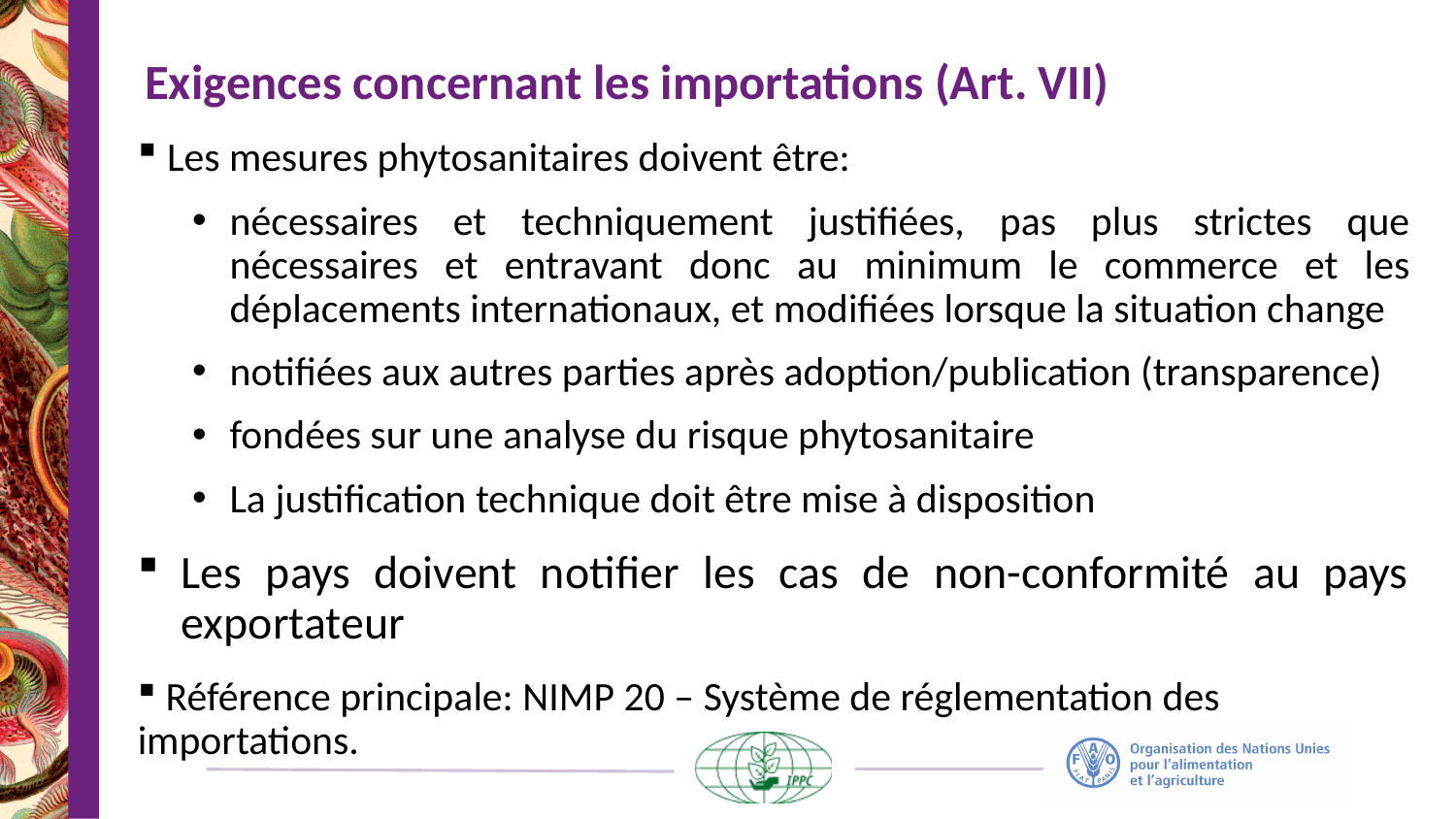

# Exigences concernant les importations (Art. VII)
 Les mesures phytosanitaires doivent être:
nécessaires et techniquement justifiées, pas plus strictes que nécessaires et entravant donc au minimum le commerce et les déplacements internationaux, et modifiées lorsque la situation change
notifiées aux autres parties après adoption/publication (transparence)
fondées sur une analyse du risque phytosanitaire
La justification technique doit être mise à disposition
Les pays doivent notifier les cas de non-conformité au pays exportateur
 Référence principale: NIMP 20 – Système de réglementation des importations.